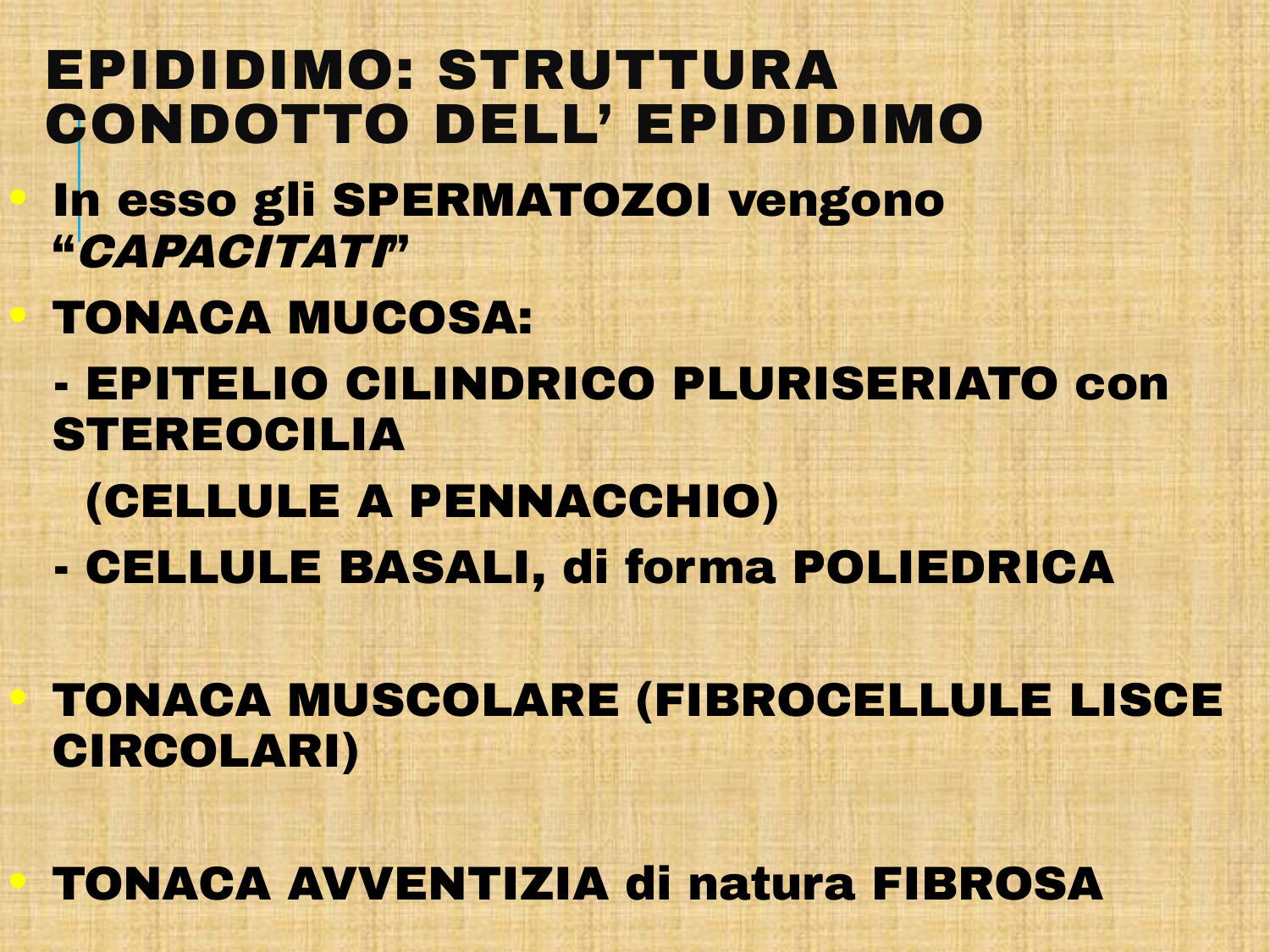

# EPIDIDIMO: STRUTTURA CONDOTTO dell’ EPIDIDIMO
In esso gli SPERMATOZOI vengono “CAPACITATI”
TONACA MUCOSA:
   - EPITELIO CILINDRICO PLURISERIATO con STEREOCILIA
     (CELLULE A PENNACCHIO)
   - CELLULE BASALI, di forma POLIEDRICA

TONACA MUSCOLARE (FIBROCELLULE LISCE CIRCOLARI)

TONACA AVVENTIZIA di natura FIBROSA